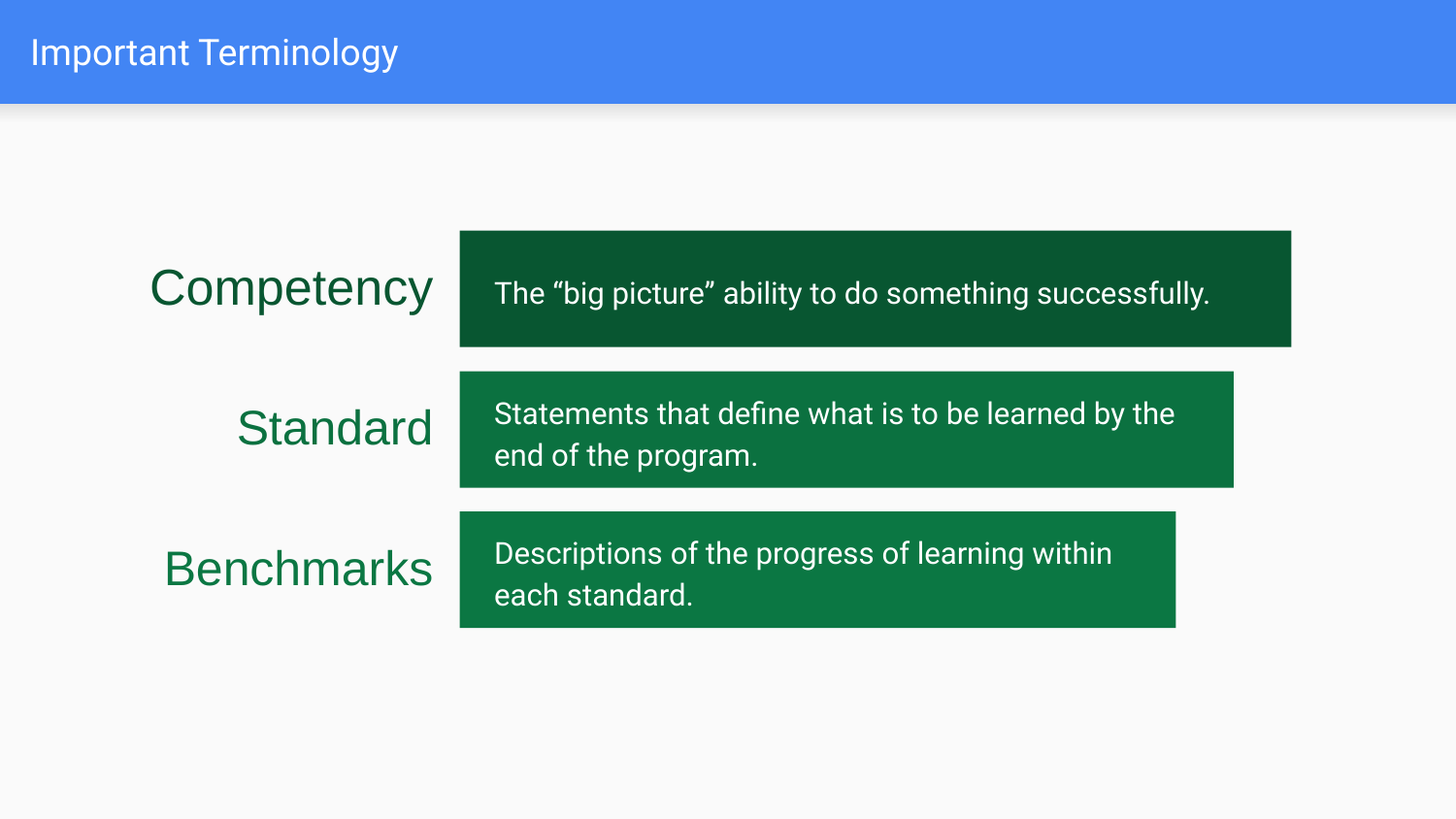

# Important Terminology

Competency
The “big picture” ability to do something successfully.

Standard
Statements that define what is to be learned by the end of the program.

Benchmarks
Descriptions of the progress of learning within each standard.